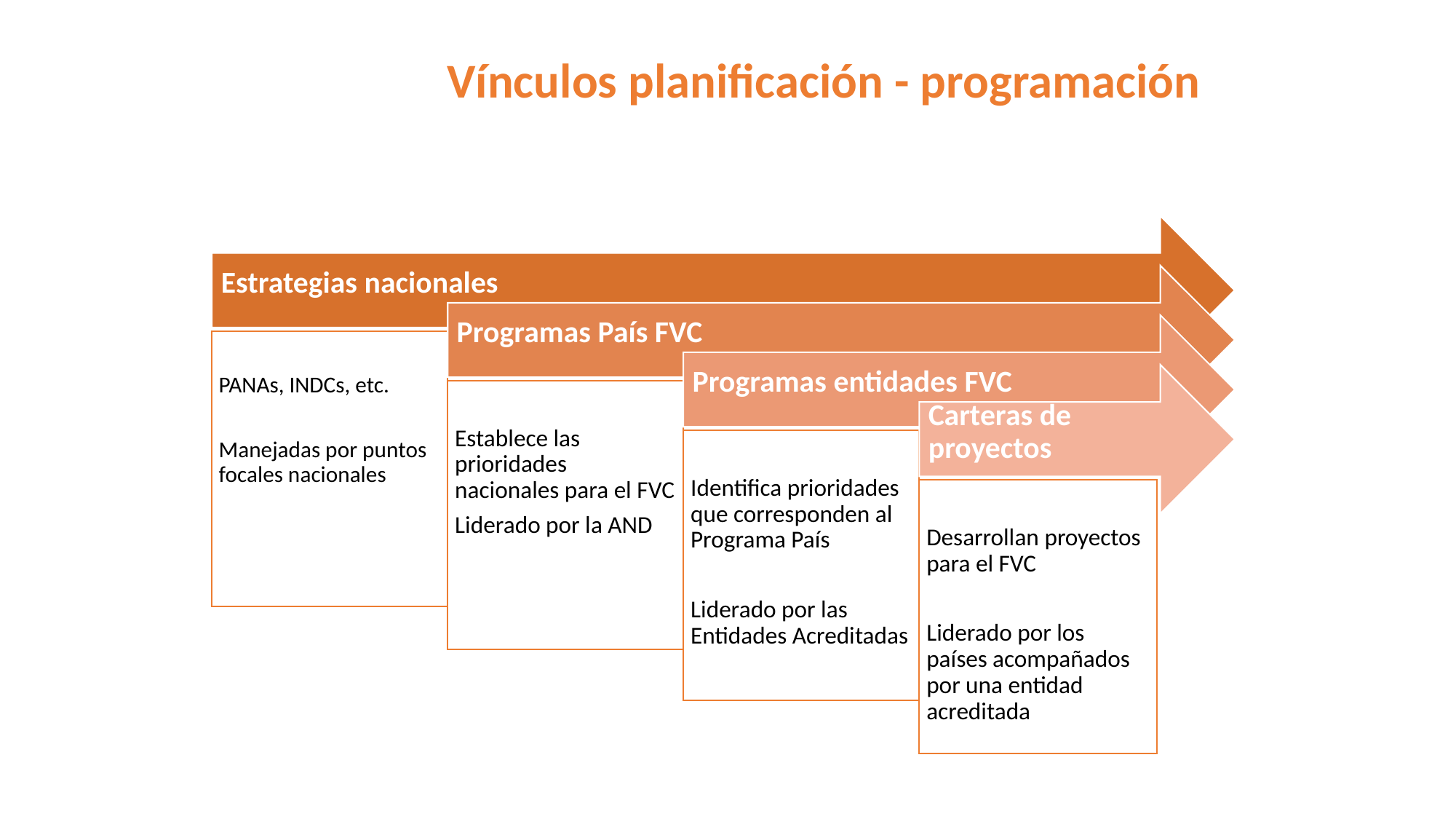

Vínculos planificación - programación
Estrategias nacionales

PANAs, INDCs, etc.

Manejadas por puntos focales nacionales

Programas País FVC

Establece las prioridades nacionales para el FVC
Liderado por la AND

Programas entidades FVC

Identifica prioridades que corresponden al Programa País

Liderado por las Entidades Acreditadas
Carteras de proyectos

Desarrollan proyectos para el FVC

Liderado por los países acompañados por una entidad acreditada